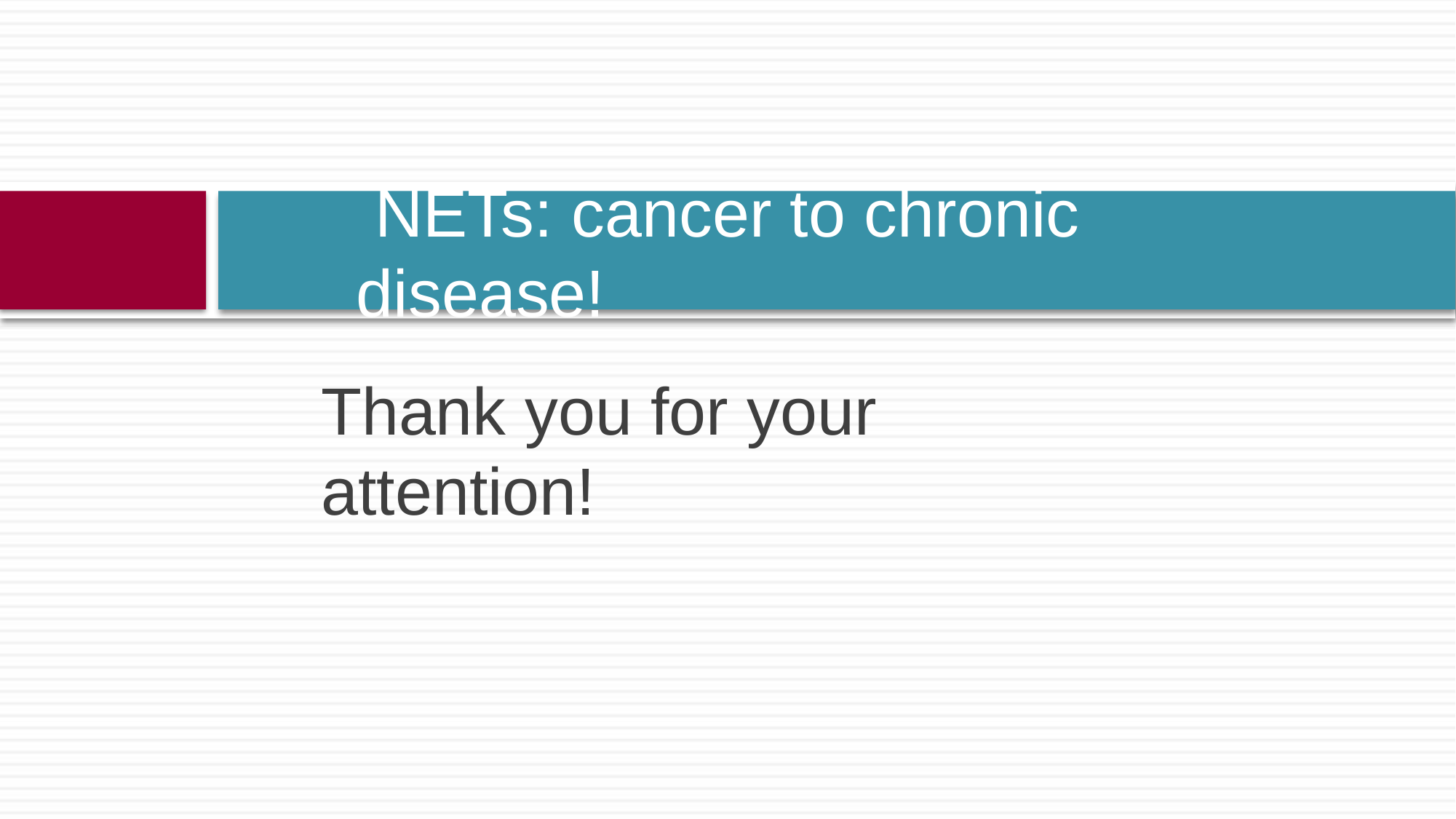

# NETs: cancer to chronic disease!
Thank you for your attention!